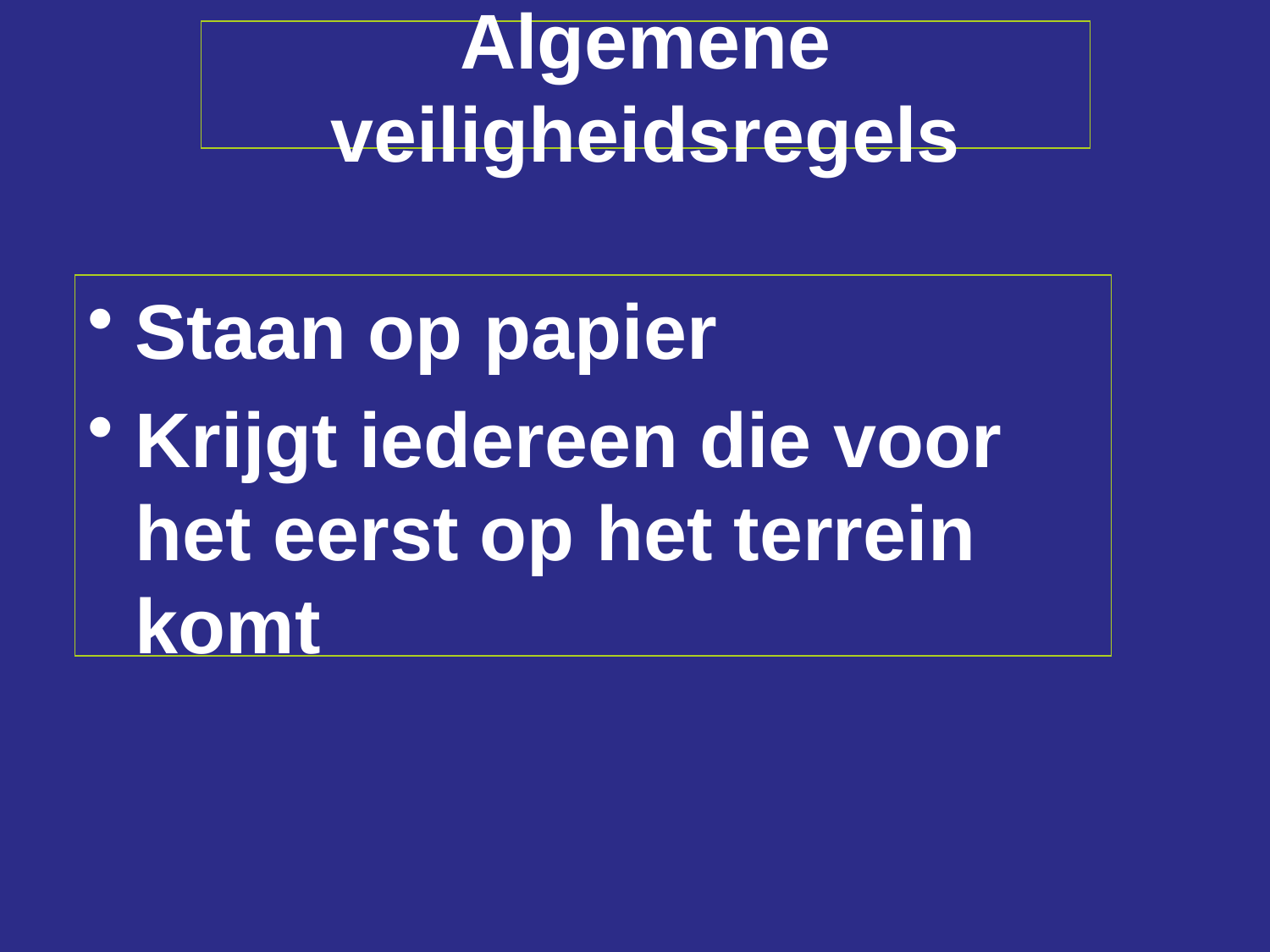

# Algemene veiligheidsregels
Staan op papier
Krijgt iedereen die voor het eerst op het terrein komt